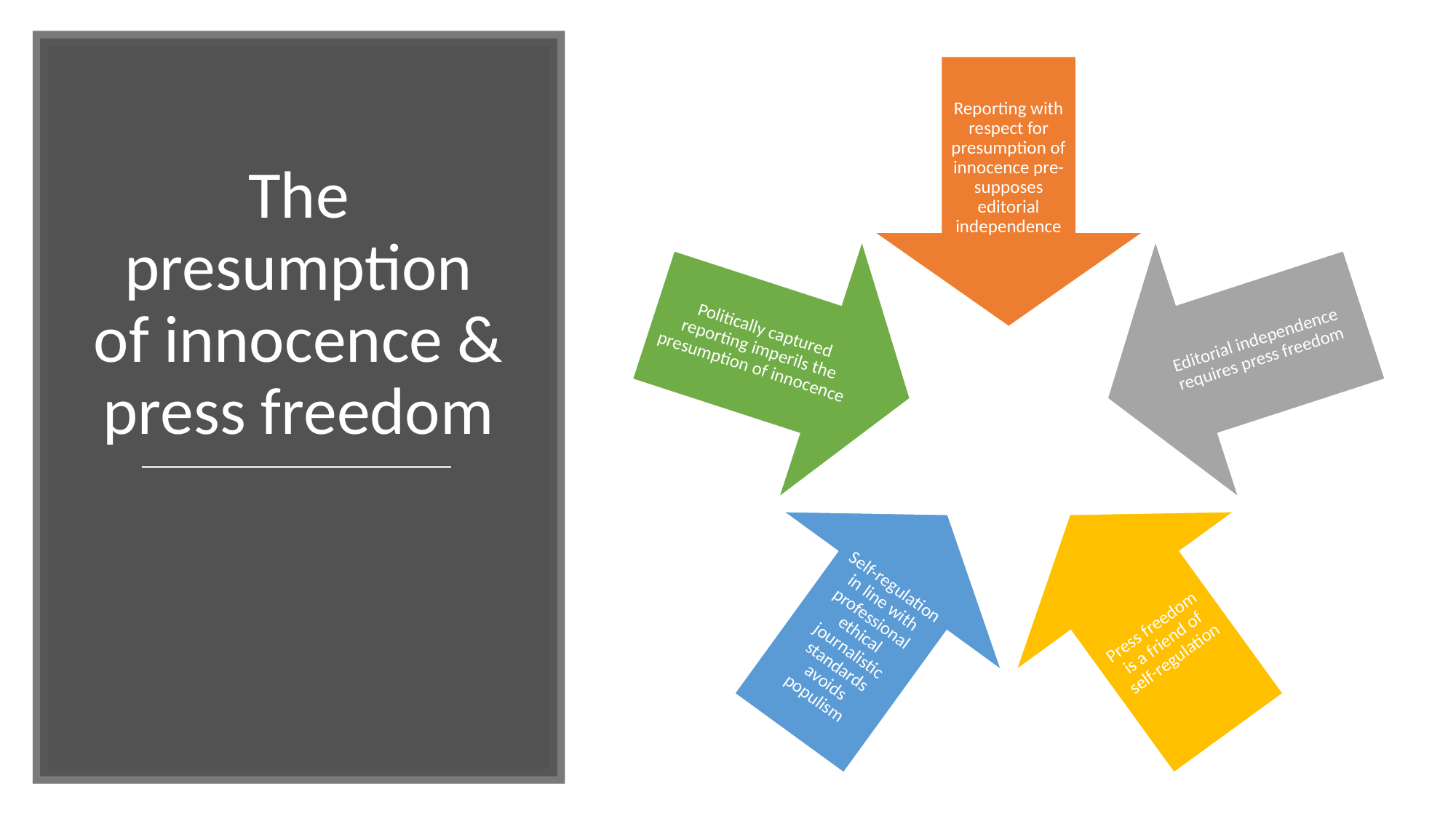

Reporting with respect for presumption of innocence pre-supposes editorial independence
Editorial independence requires press freedom
Press freedom is a friend of self-regulation
Self-regulation in line with professional ethical journalistic standards avoids populism
Politically captured reporting imperils the presumption of innocence
# The presumption of innocence & press freedom